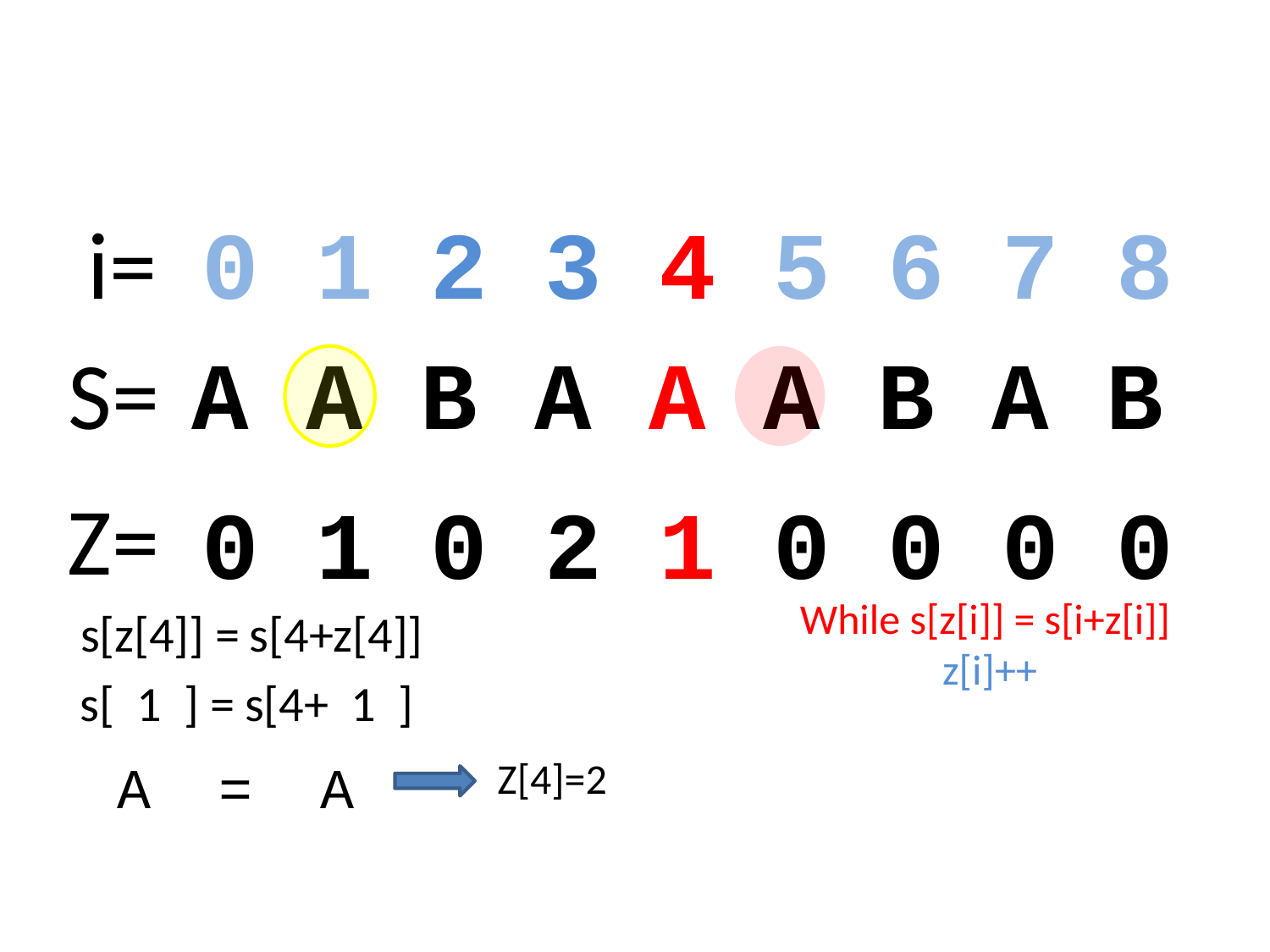

i=
0 1 2 3 4 5 6 7 8
S=
A A B A A A B A B

Z=
0 1 0 2 1 0 0 0 0
While s[z[i]] = s[i+z[i]]
z[i]++
s[z[4]] = s[4+z[4]]
s[  1  ] = s[4+  1  ]
А  =  A
Z[4]=2